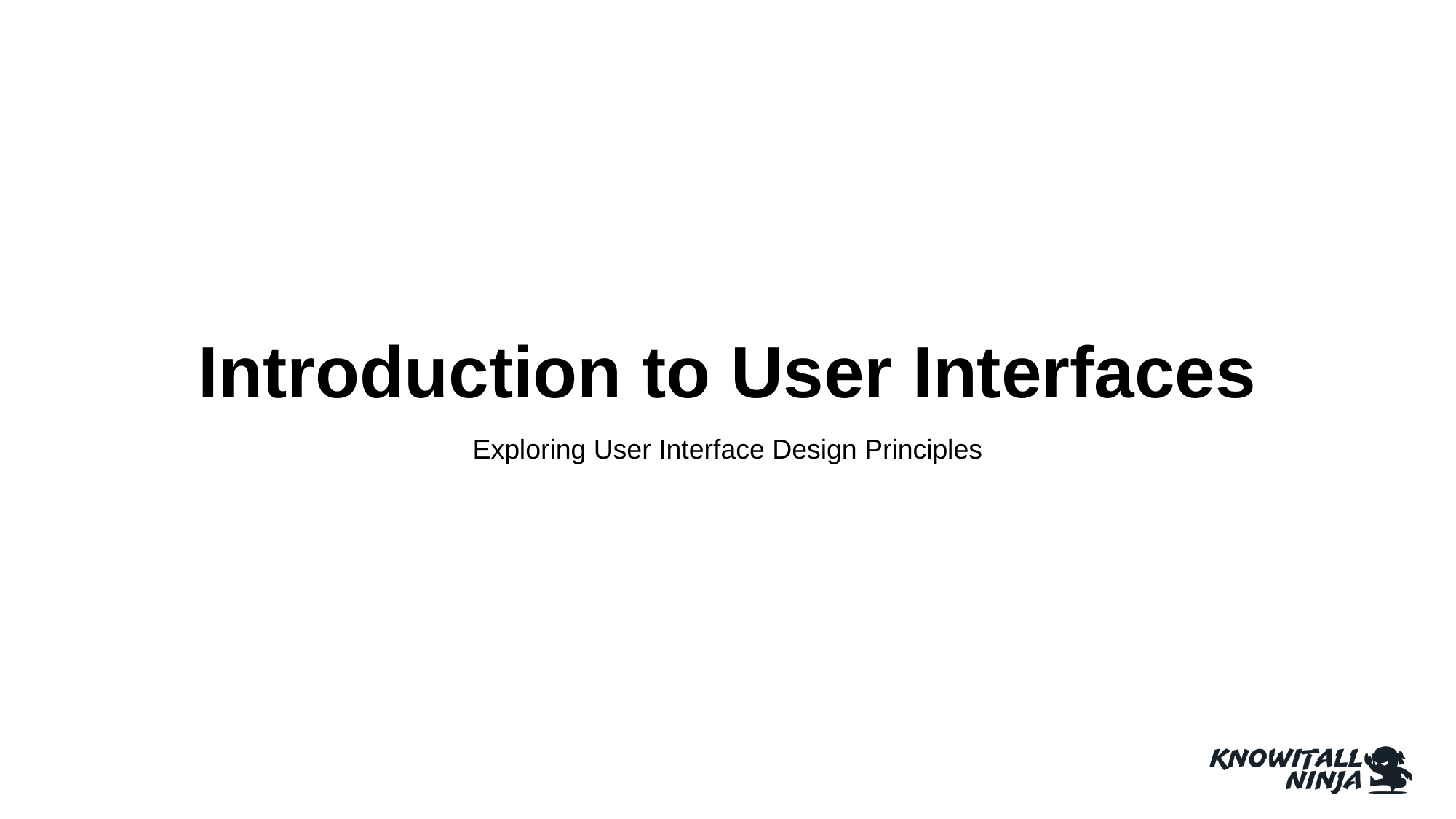

# Introduction to User Interfaces
Exploring User Interface Design Principles